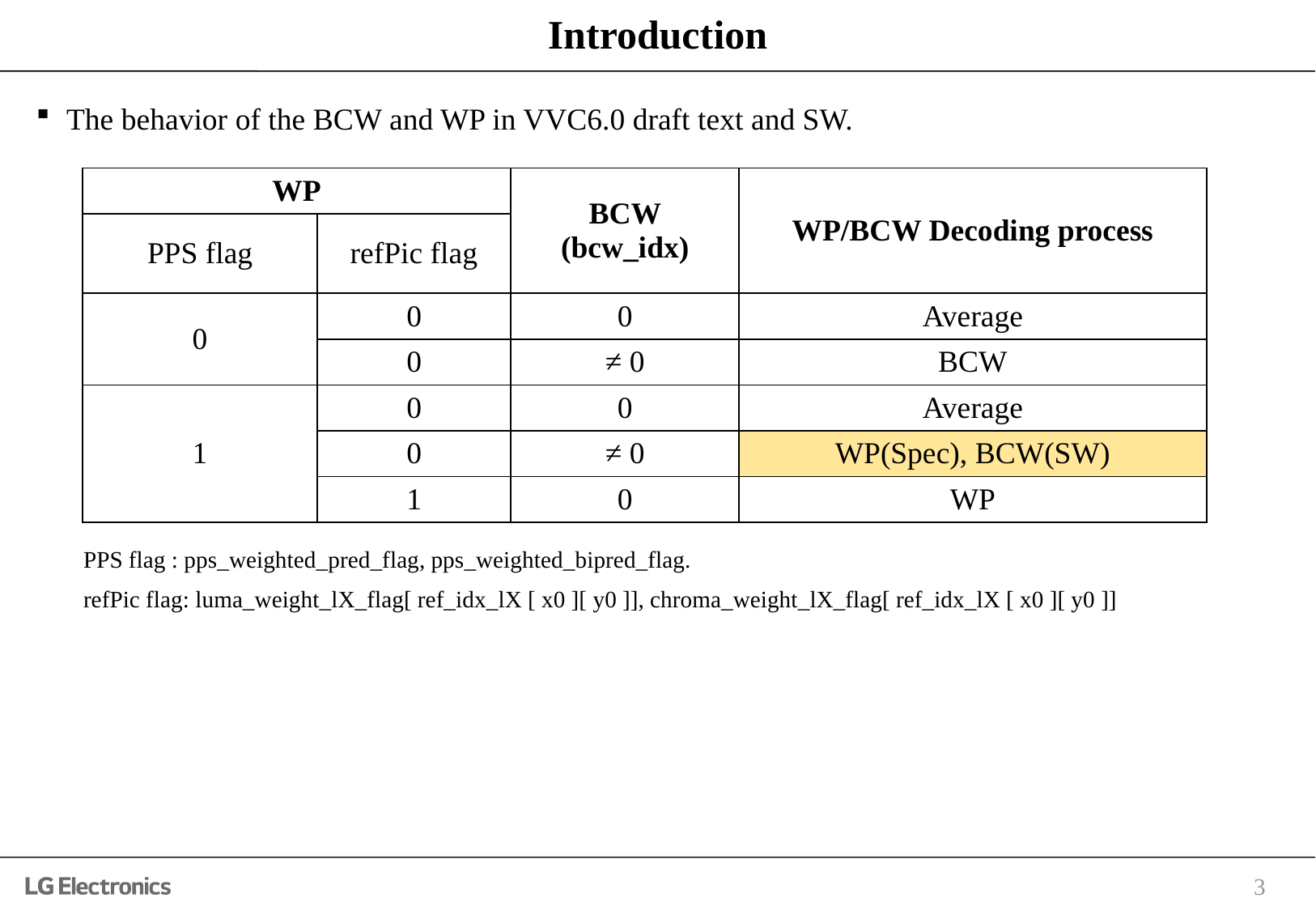

# Introduction
The behavior of the BCW and WP in VVC6.0 draft text and SW.
| WP |  | BCW (bcw\_idx) | WP/BCW Decoding process |
| --- | --- | --- | --- |
| PPS flag | refPic flag |  |  |
| 0 | 0 | 0 | Average |
|  | 0 | ≠ 0 | BCW |
| 1 | 0 | 0 | Average |
|  | 0 | ≠ 0 | WP(Spec), BCW(SW) |
|  | 1 | 0 | WP |
PPS flag : pps_weighted_pred_flag, pps_weighted_bipred_flag.
refPic flag: luma_weight_lX_flag[ ref_idx_lX [ x0 ][ y0 ]], chroma_weight_lX_flag[ ref_idx_lX [ x0 ][ y0 ]]
3